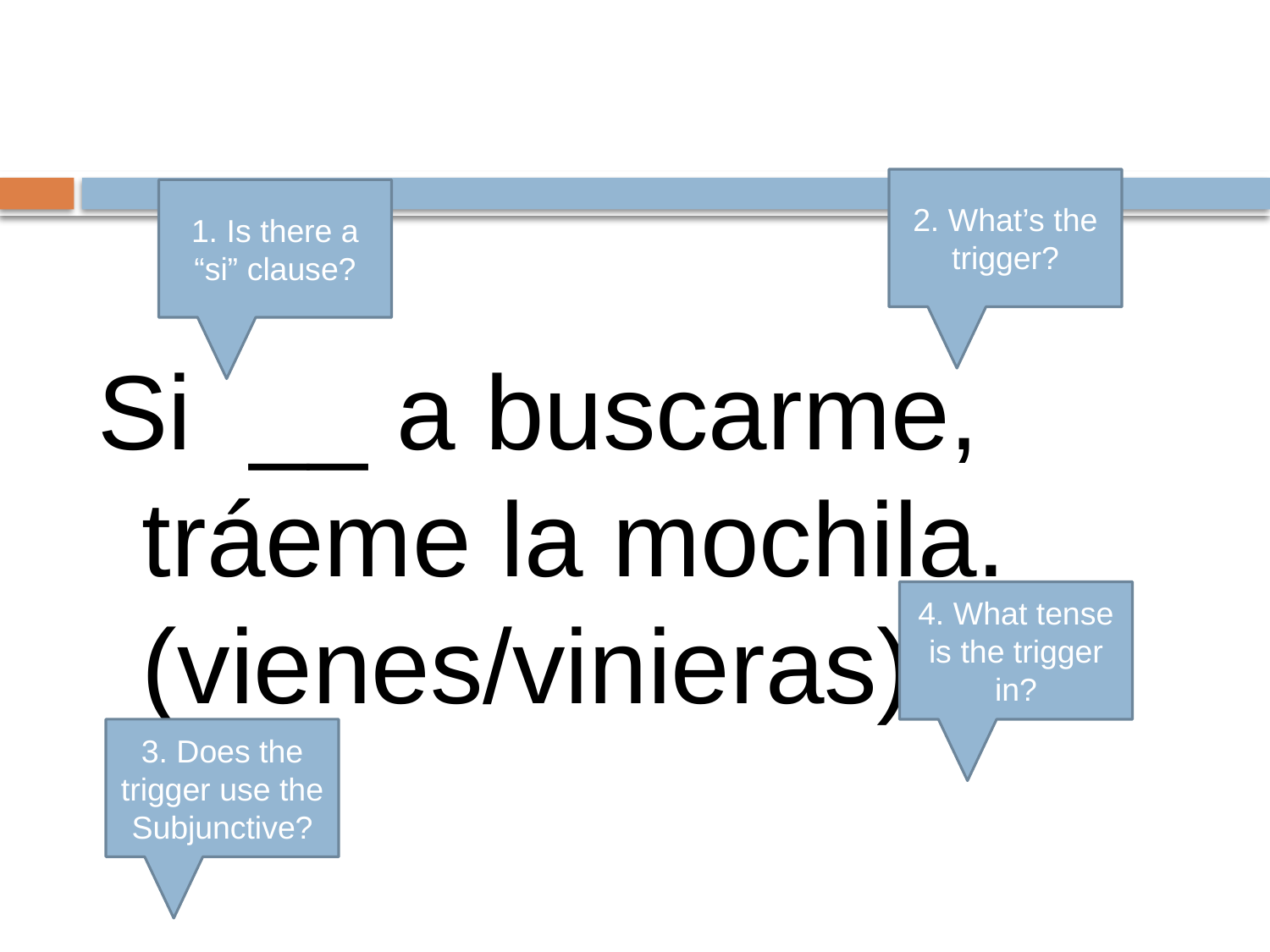

#
2. What’s the trigger?
1. Is there a “si” clause?
Si  __ a buscarme, tráeme la mochila.  (vienes/vinieras)
4. What tense is the trigger in?
3. Does the trigger use the Subjunctive?